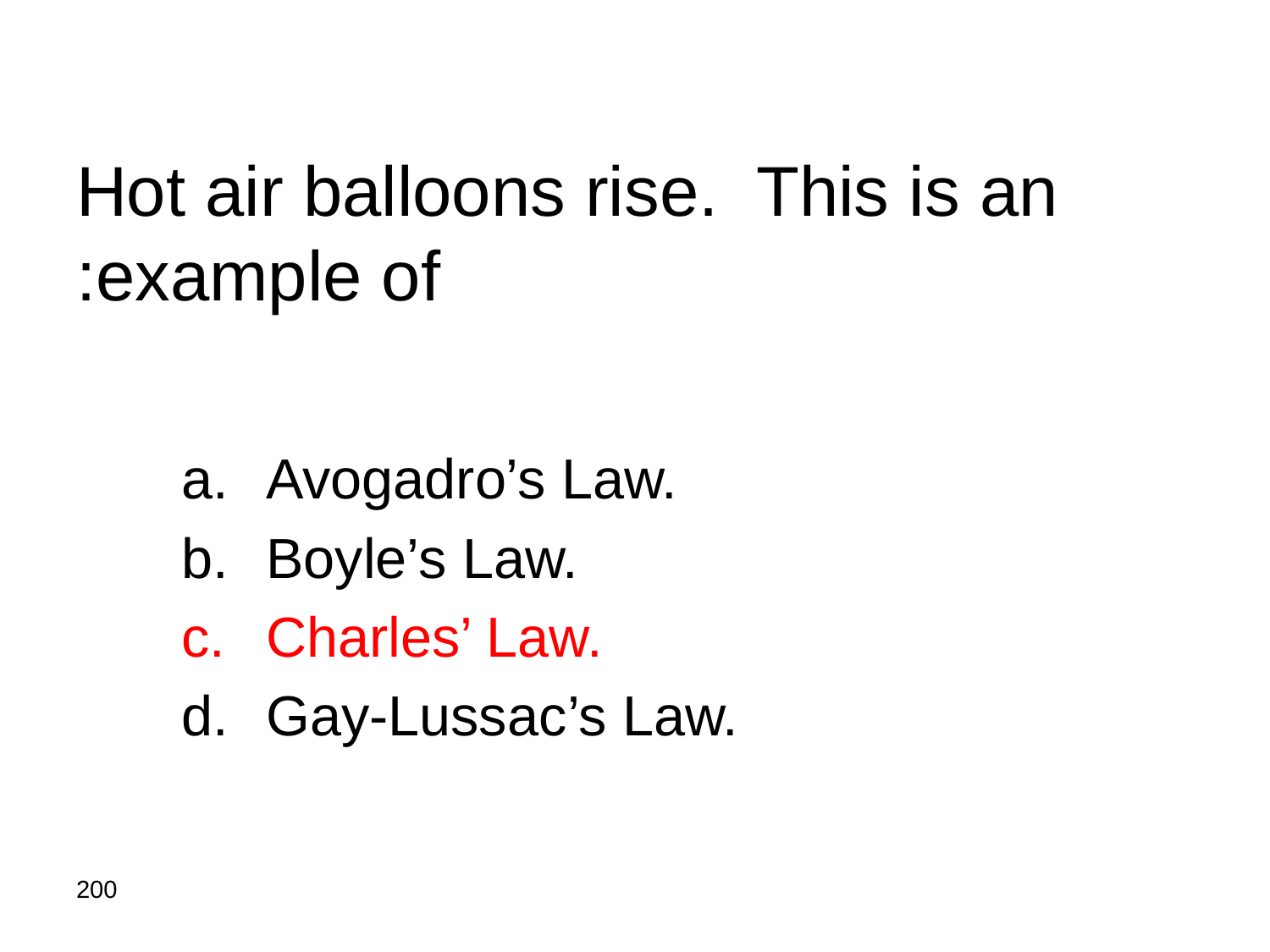

# Hot air balloons rise.  This is an example of:
Avogadro’s Law.
Boyle’s Law.
Charles’ Law.
Gay-Lussac’s Law.
200